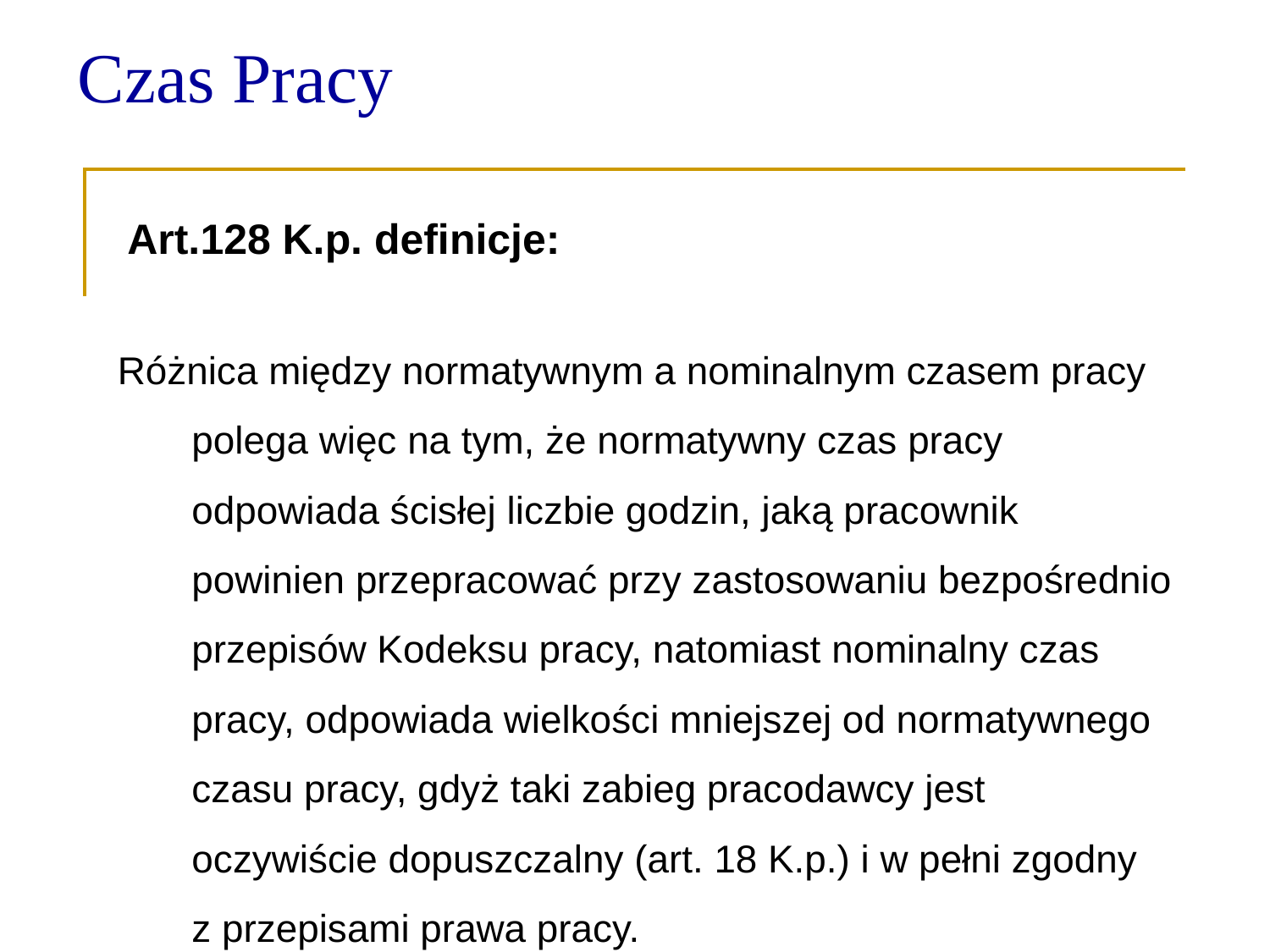

Czas Pracy
Art.128 K.p. definicje:
Różnica między normatywnym a nominalnym czasem pracy polega więc na tym, że normatywny czas pracy odpowiada ścisłej liczbie godzin, jaką pracownik powinien przepracować przy zastosowaniu bezpośrednio przepisów Kodeksu pracy, natomiast nominalny czas pracy, odpowiada wielkości mniejszej od normatywnego czasu pracy, gdyż taki zabieg pracodawcy jest oczywiście dopuszczalny (art. 18 K.p.) i w pełni zgodny
z przepisami prawa pracy.